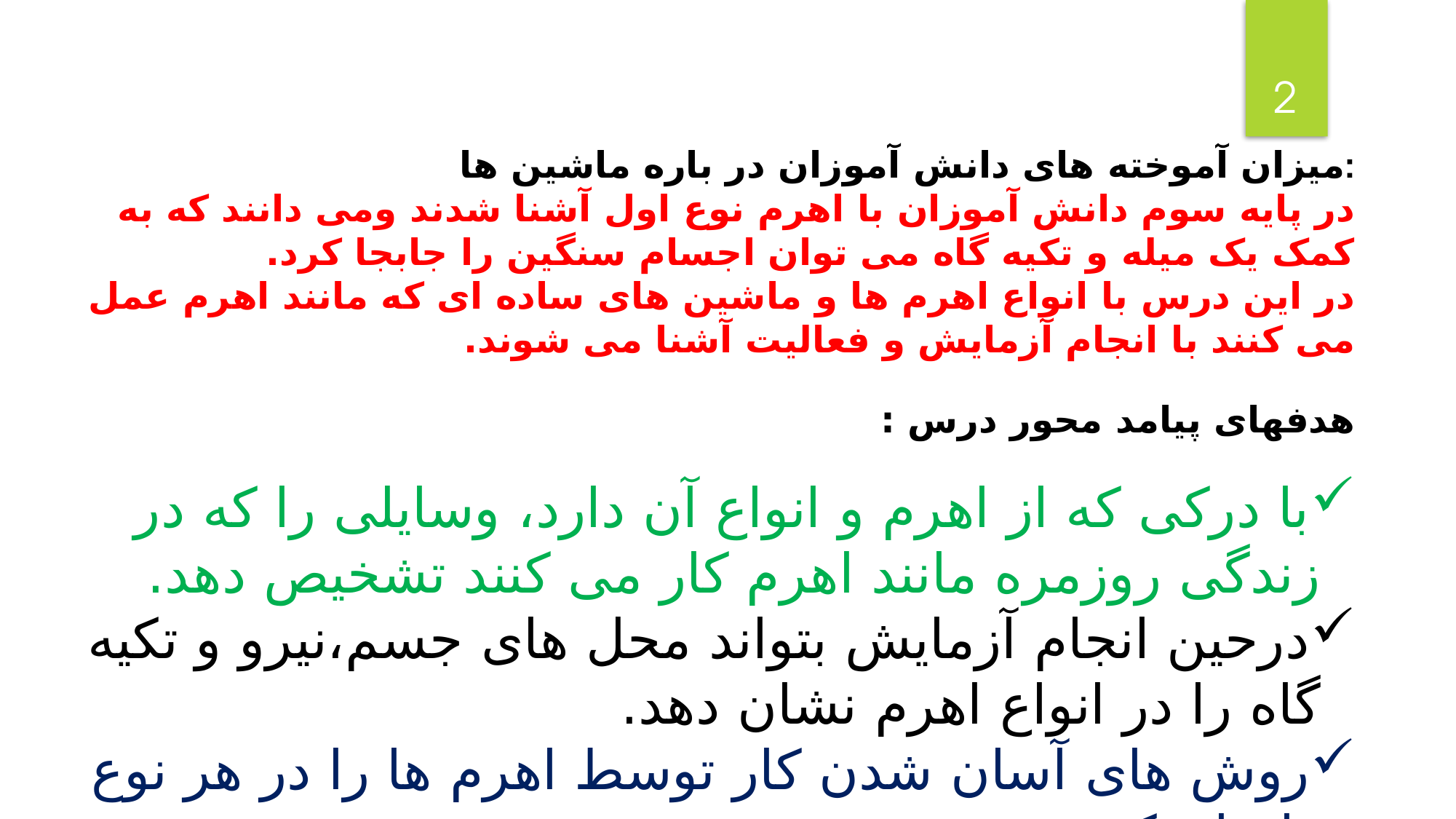

2
میزان آموخته های دانش آموزان در باره ماشین ها:
در پایه سوم دانش آموزان با اهرم نوع اول آشنا شدند ومی دانند که به کمک یک میله و تکیه گاه می توان اجسام سنگین را جابجا کرد.
در این درس با انواع اهرم ها و ماشین های ساده ای که مانند اهرم عمل می کنند با انجام آزمایش و فعالیت آشنا می شوند.
هدفهای پیامد محور درس :

با درکی که از اهرم و انواع آن دارد، وسایلی را که در زندگی روزمره مانند اهرم کار می کنند تشخیص دهد.
درحین انجام آزمایش بتواند محل های جسم،نیرو و تکیه گاه را در انواع اهرم نشان دهد.
روش های آسان شدن کار توسط اهرم ها را در هر نوع را بیان کند.
طرز کار چند ماشین مرکب که در آنها اهرم نیز وجود دارد برای کلاس توضیح دهد